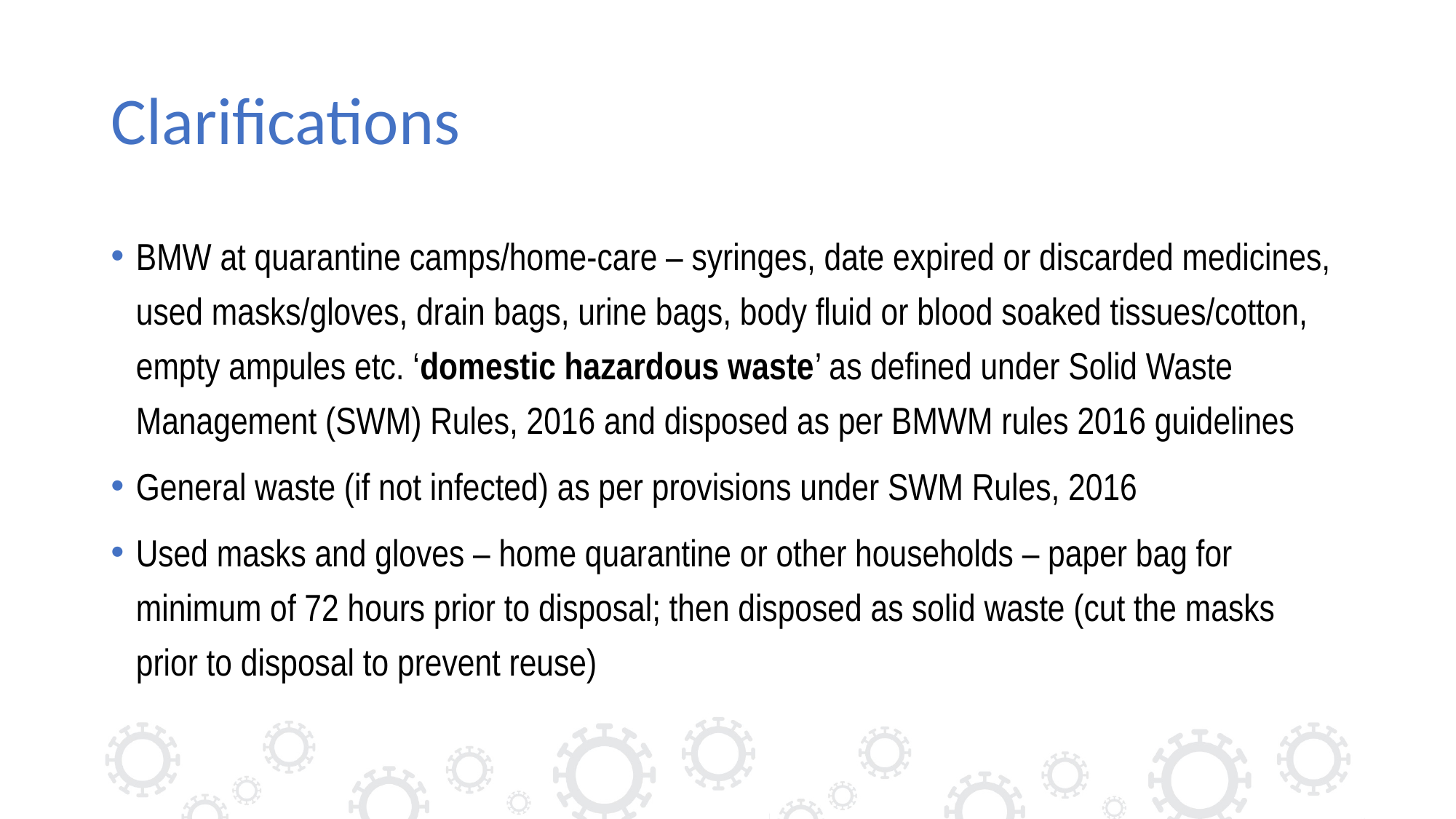

# Clarifications
BMW at quarantine camps/home-care – syringes, date expired or discarded medicines, used masks/gloves, drain bags, urine bags, body fluid or blood soaked tissues/cotton, empty ampules etc. ‘domestic hazardous waste’ as defined under Solid Waste Management (SWM) Rules, 2016 and disposed as per BMWM rules 2016 guidelines
General waste (if not infected) as per provisions under SWM Rules, 2016
Used masks and gloves – home quarantine or other households – paper bag for minimum of 72 hours prior to disposal; then disposed as solid waste (cut the masks prior to disposal to prevent reuse)